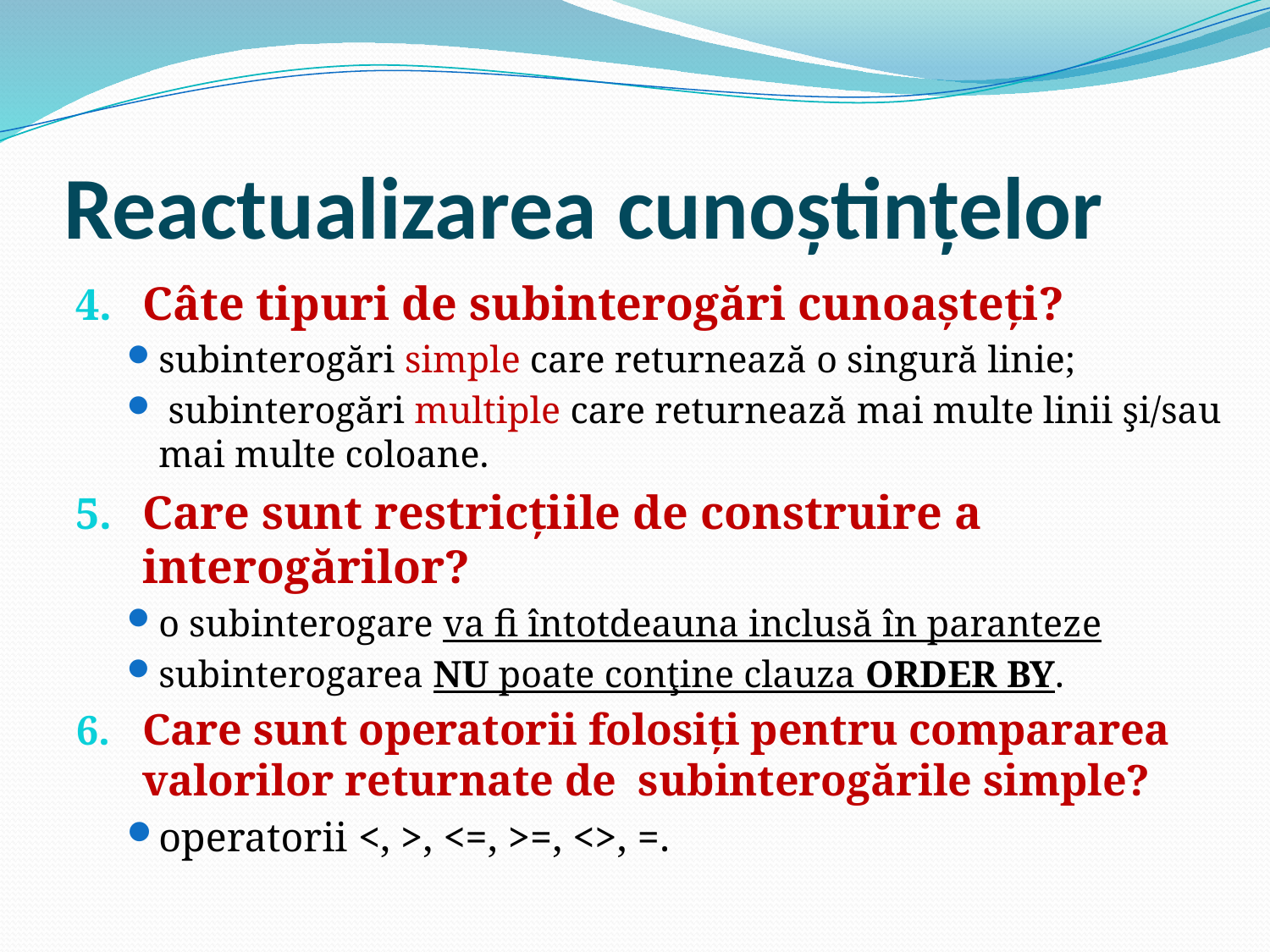

# Reactualizarea cunoștințelor
Câte tipuri de subinterogări cunoașteți?
subinterogări simple care returnează o singură linie;
 subinterogări multiple care returnează mai multe linii şi/sau mai multe coloane.
Care sunt restricțiile de construire a interogărilor?
o subinterogare va fi întotdeauna inclusă în paranteze
subinterogarea NU poate conţine clauza ORDER BY.
Care sunt operatorii folosiți pentru compararea valorilor returnate de  subinterogările simple?
operatorii <, >, <=, >=, <>, =.